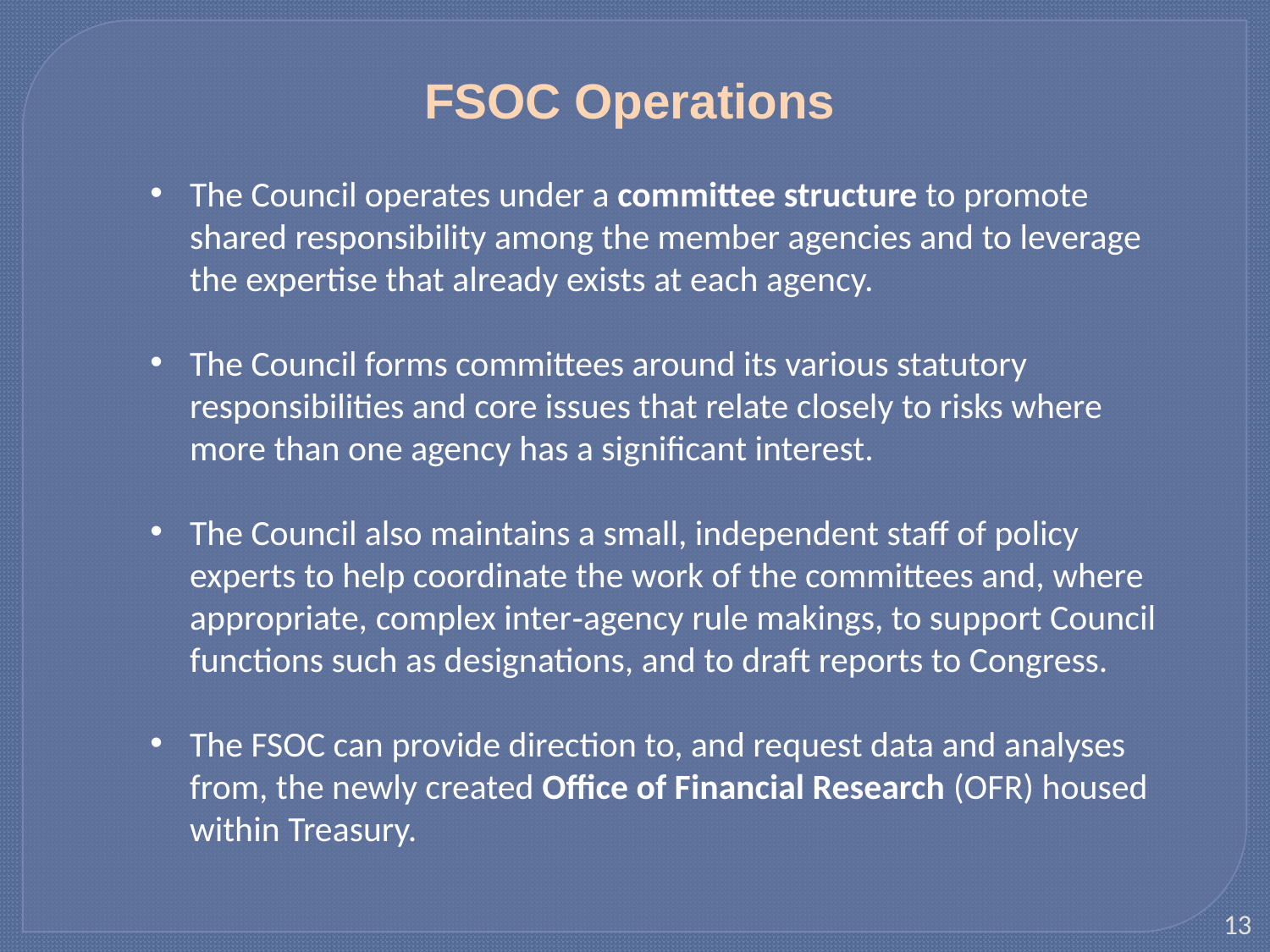

FSOC Operations
The Council operates under a committee structure to promote shared responsibility among the member agencies and to leverage the expertise that already exists at each agency.

The Council forms committees around its various statutory responsibilities and core issues that relate closely to risks where more than one agency has a significant interest.

The Council also maintains a small, independent staff of policy experts to help coordinate the work of the committees and, where appropriate, complex inter‐agency rule makings, to support Council functions such as designations, and to draft reports to Congress.

The FSOC can provide direction to, and request data and analyses from, the newly created Office of Financial Research (OFR) housed within Treasury.

13